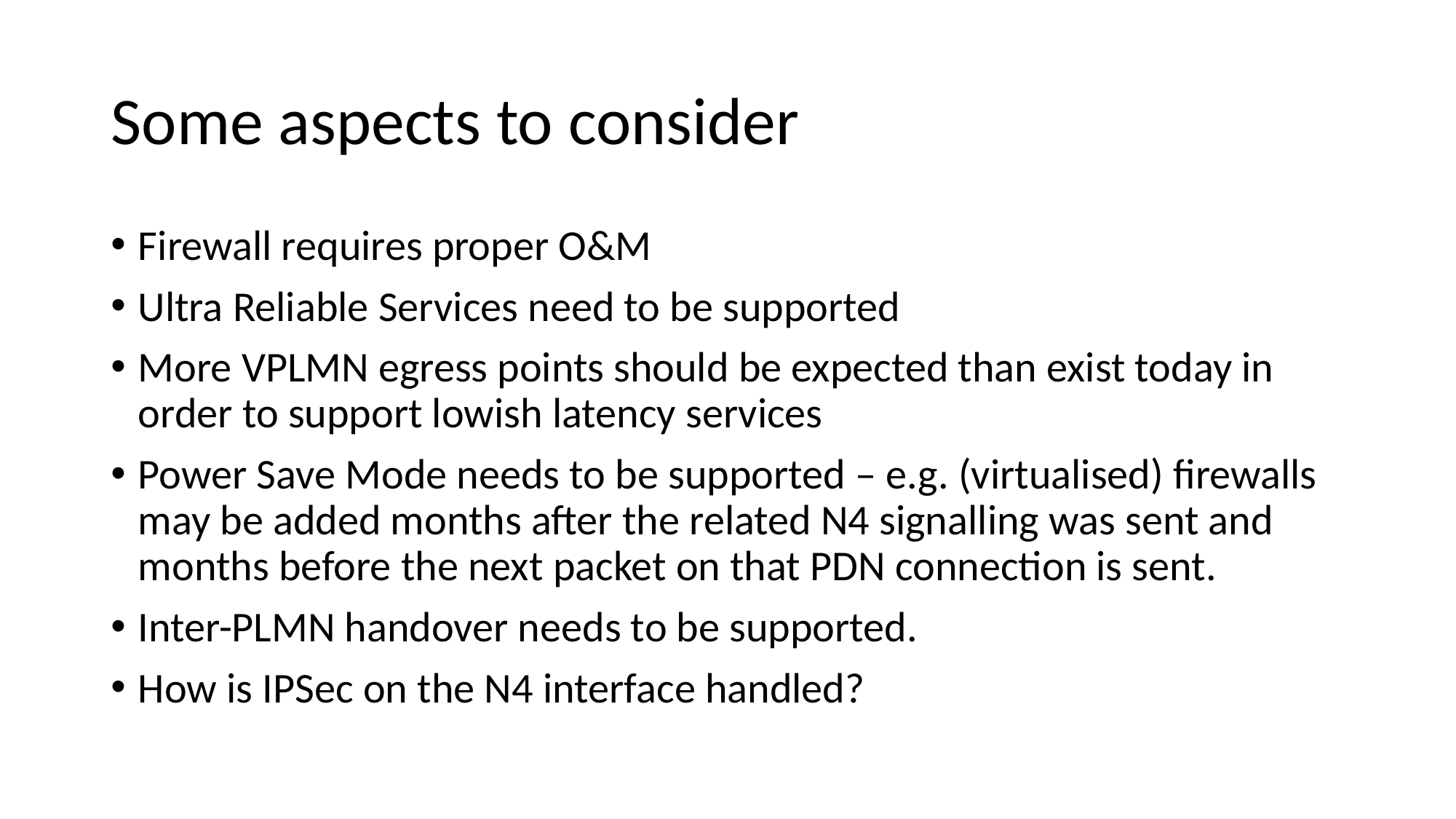

# Some aspects to consider
Firewall requires proper O&M
Ultra Reliable Services need to be supported
More VPLMN egress points should be expected than exist today in order to support lowish latency services
Power Save Mode needs to be supported – e.g. (virtualised) firewalls may be added months after the related N4 signalling was sent and months before the next packet on that PDN connection is sent.
Inter-PLMN handover needs to be supported.
How is IPSec on the N4 interface handled?